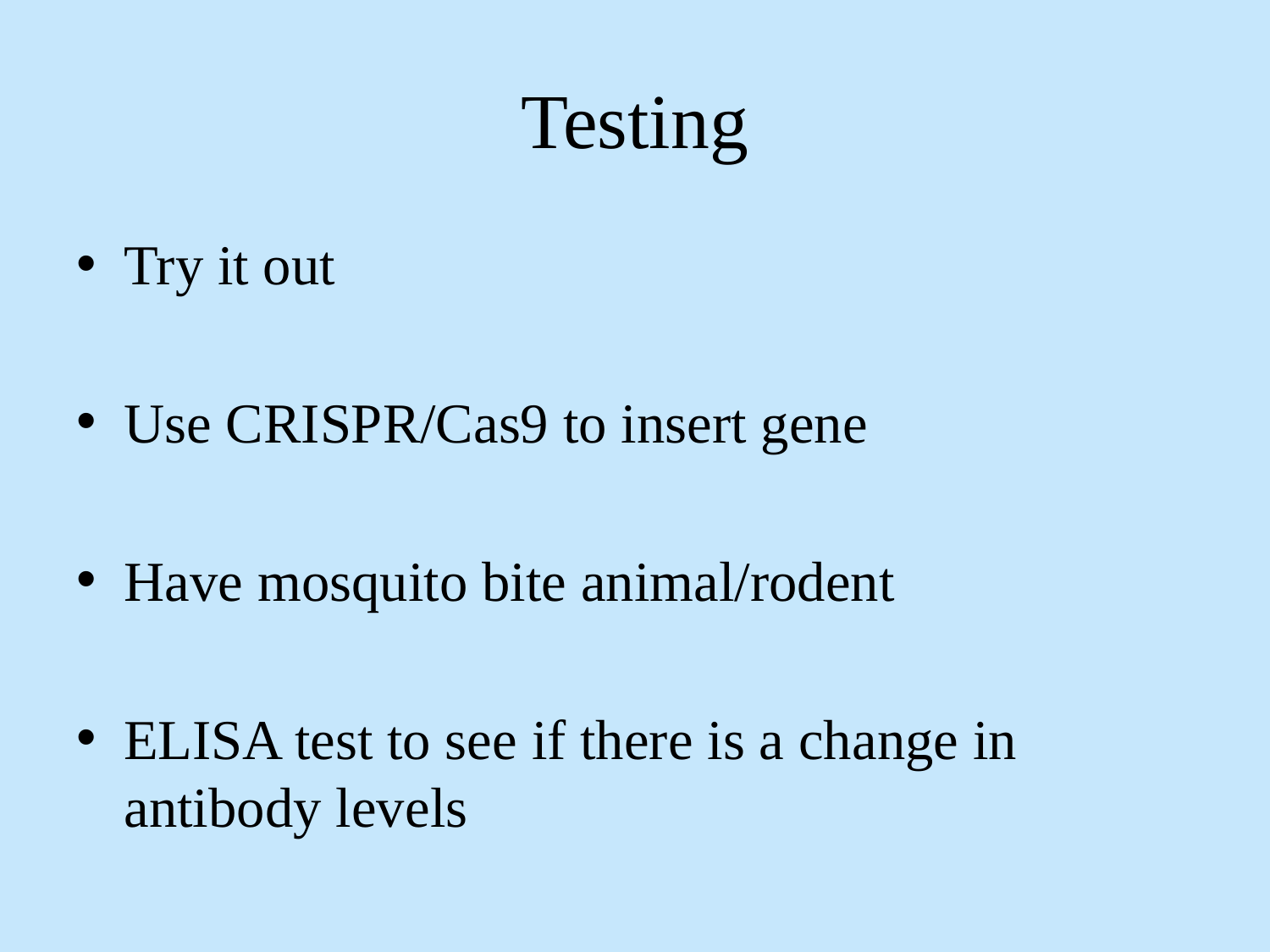

# Testing
Try it out

Use CRISPR/Cas9 to insert gene

Have mosquito bite animal/rodent

ELISA test to see if there is a change in antibody levels